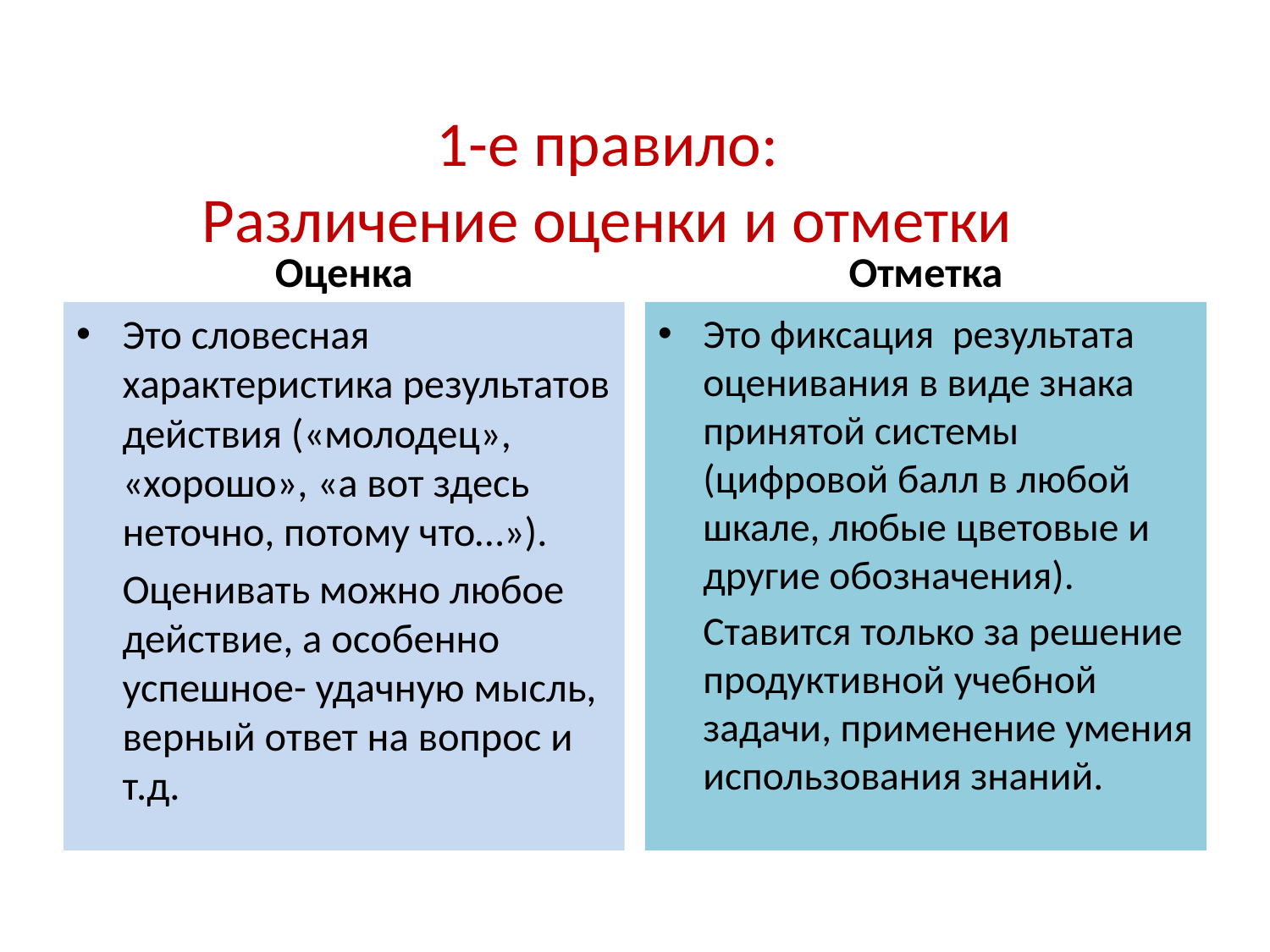

1-е правило:
Различение оценки и отметки
Оценка
Отметка
Это словесная  характеристика результатов действия («молодец», «хорошо», «а вот здесь неточно, потому что…»).
	Оценивать можно любое действие, а особенно успешное- удачную мысль, верный ответ на вопрос и т.д.
Это фиксация  результата оценивания в виде знака принятой системы (цифровой балл в любой шкале, любые цветовые и другие обозначения).
	Ставится только за решение продуктивной учебной задачи, применение умения использования знаний.